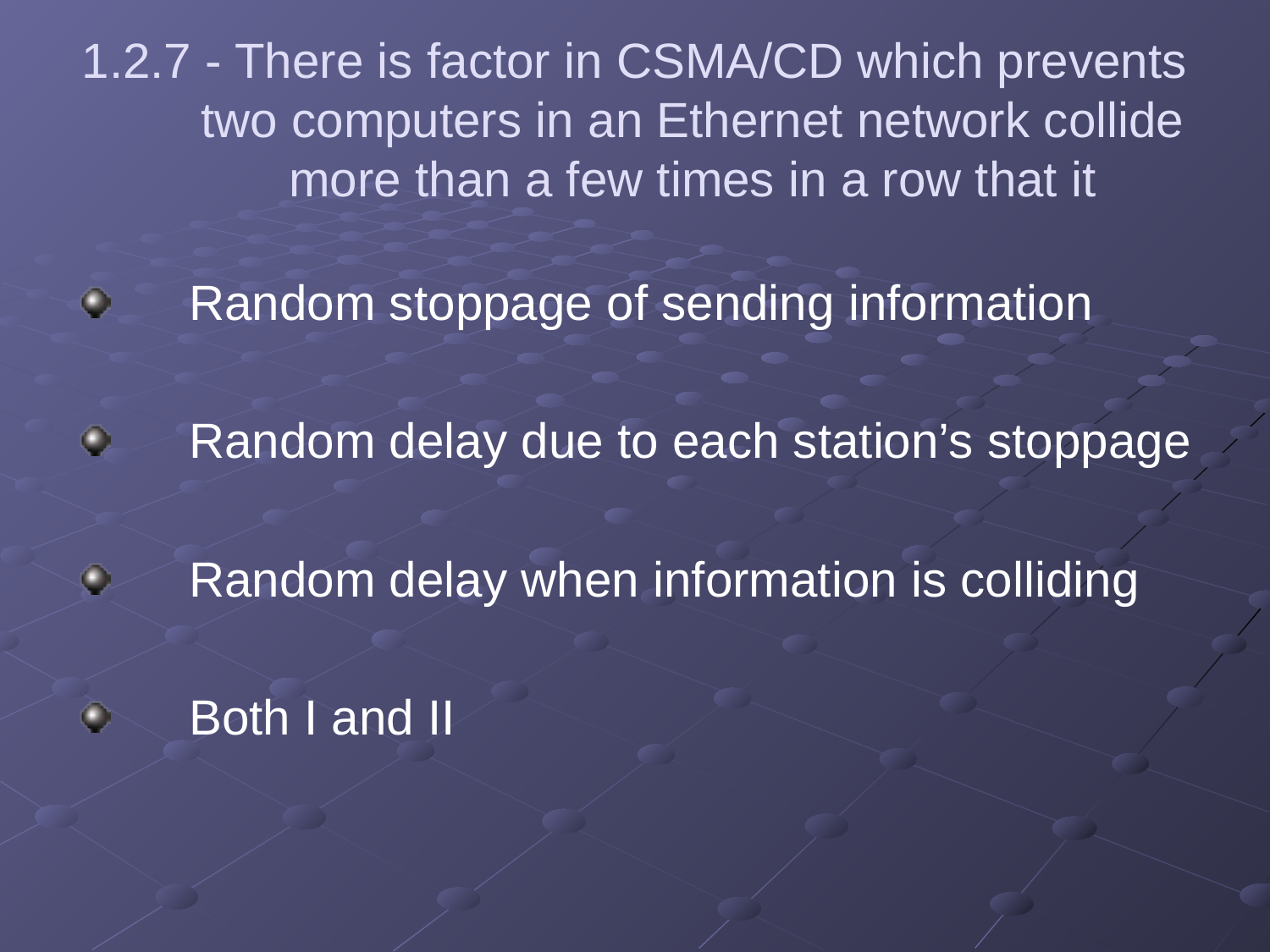

# 1.2.7 - There is factor in CSMA/CD which prevents two computers in an Ethernet network collide more than a few times in a row that it
Random stoppage of sending information

Random delay due to each station’s stoppage

Random delay when information is colliding

Both I and II